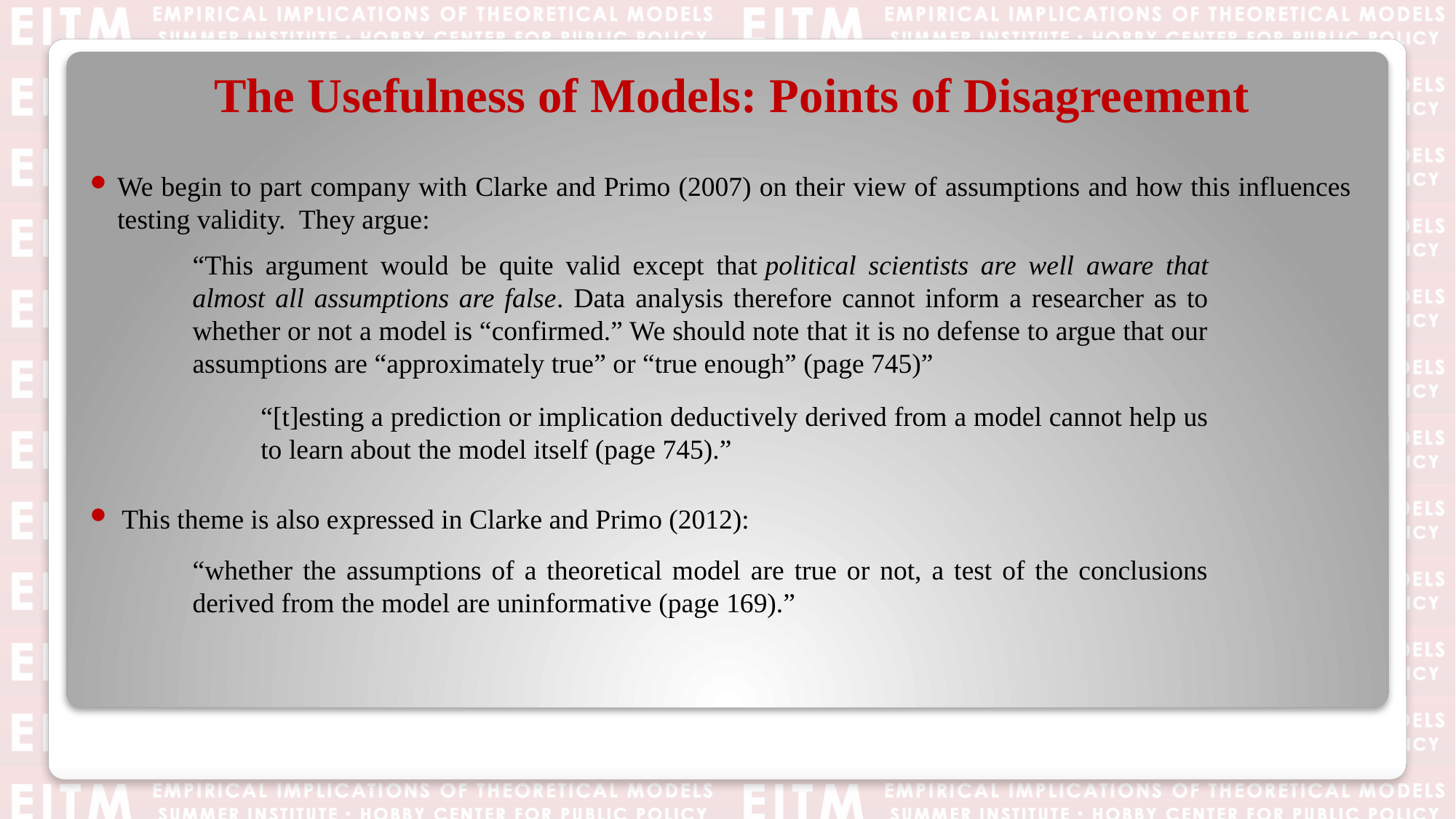

# The Usefulness of Models: Points of Disagreement
We begin to part company with Clarke and Primo (2007) on their view of assumptions and how this influences testing validity.  They argue:

This theme is also expressed in Clarke and Primo (2012):
“This argument would be quite valid except that political scientists are well aware that almost all assumptions are false. Data analysis therefore cannot inform a researcher as to whether or not a model is “confirmed.” We should note that it is no defense to argue that our assumptions are “approximately true” or “true enough” (page 745)”

“[t]esting a prediction or implication deductively derived from a model cannot help us to learn about the model itself (page 745).”
“whether the assumptions of a theoretical model are true or not, a test of the conclusions derived from the model are uninformative (page 169).”